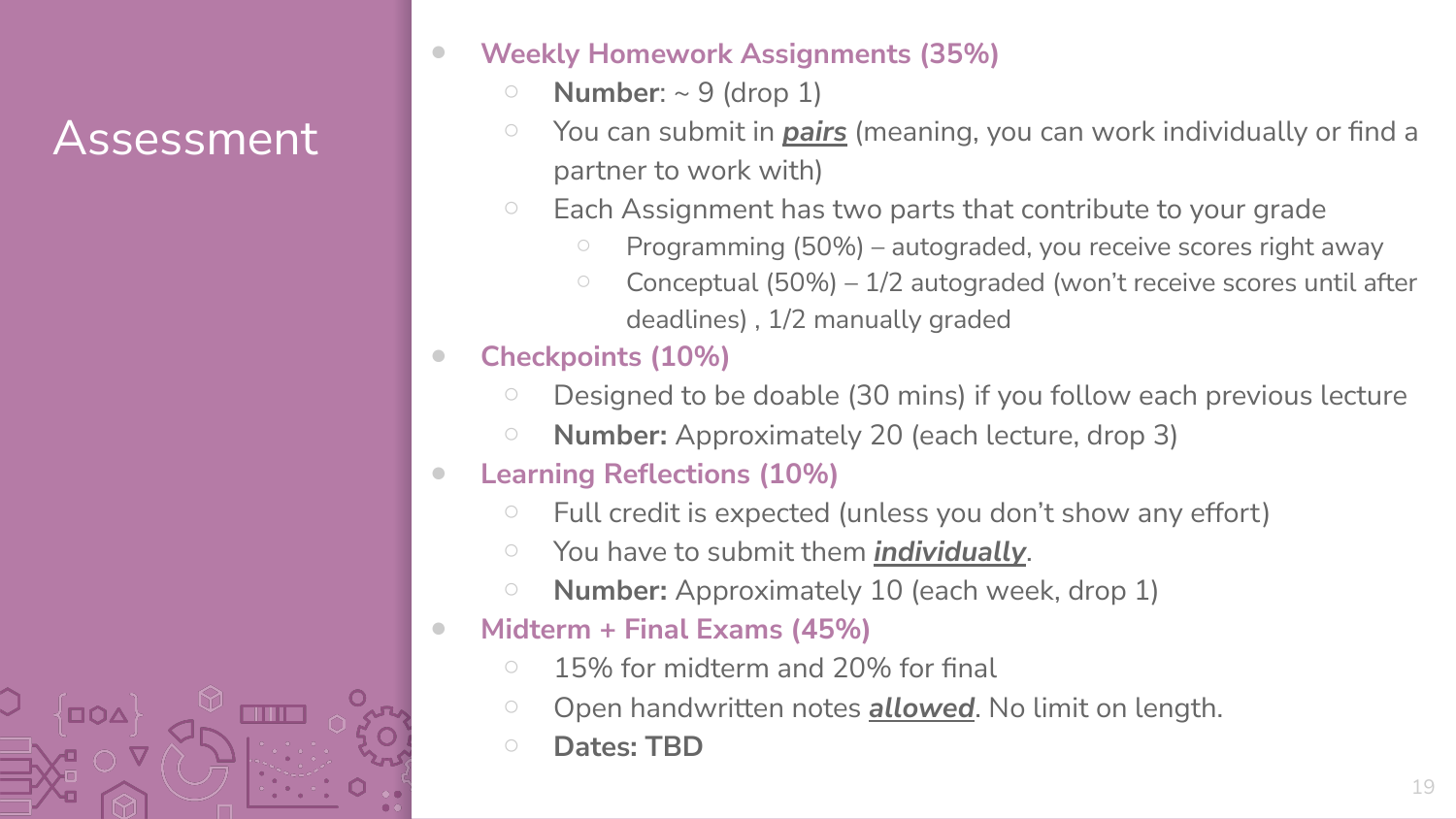

Weekly Homework Assignments (35%)
Number: ~ 9 (drop 1)
You can submit in pairs (meaning, you can work individually or find a partner to work with)
Each Assignment has two parts that contribute to your grade
Programming (50%) – autograded, you receive scores right away
Conceptual (50%) – 1/2 autograded (won’t receive scores until after deadlines) , 1/2 manually graded
Checkpoints (10%)
Designed to be doable (30 mins) if you follow each previous lecture
Number: Approximately 20 (each lecture, drop 3)
Learning Reflections (10%)
Full credit is expected (unless you don’t show any effort)
You have to submit them individually.
Number: Approximately 10 (each week, drop 1)
Midterm + Final Exams (45%)
15% for midterm and 20% for final
Open handwritten notes allowed. No limit on length.
Dates: TBD
# Assessment
19